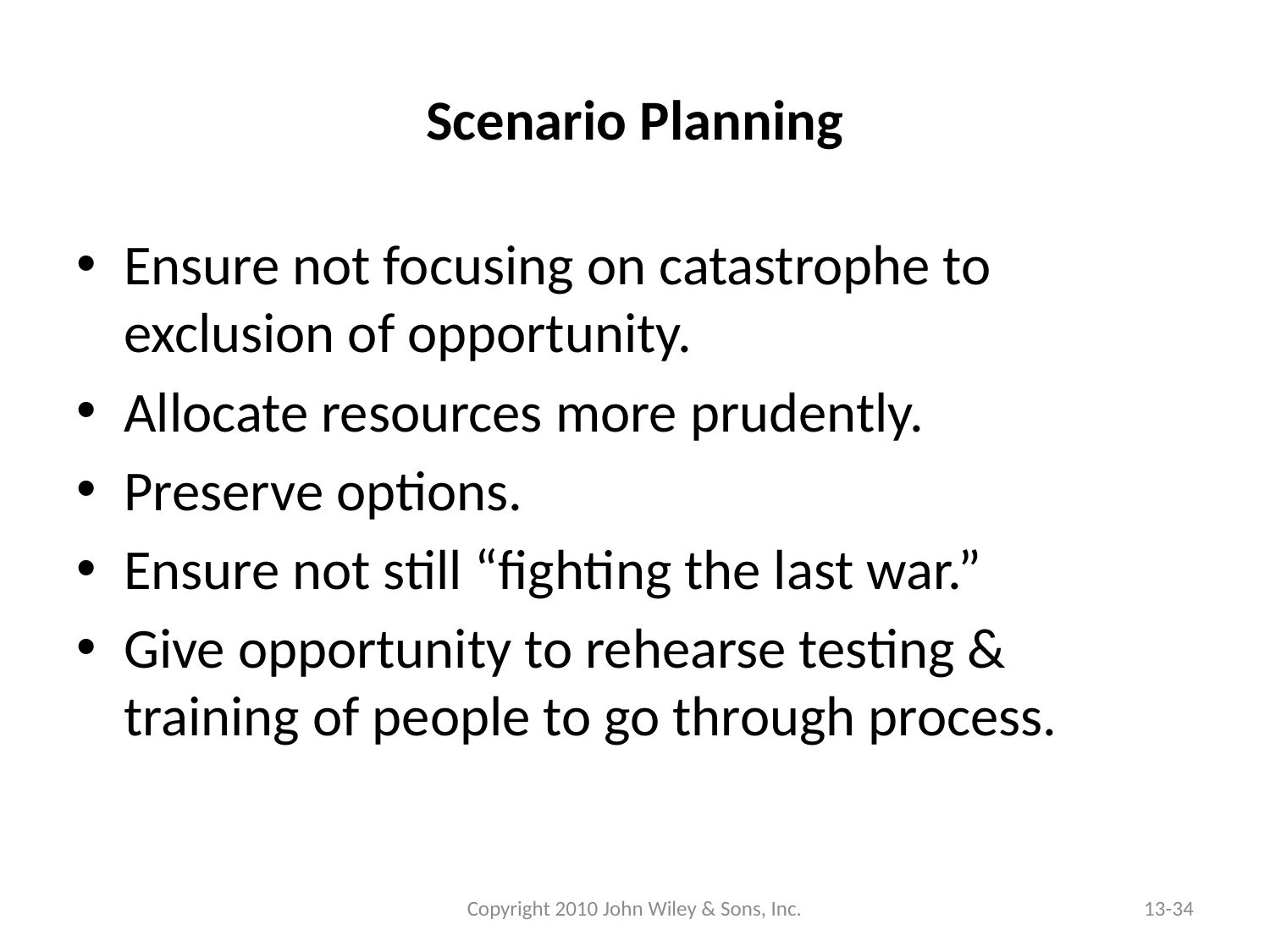

# Scenario Planning
Ensure not focusing on catastrophe to exclusion of opportunity.
Allocate resources more prudently.
Preserve options.
Ensure not still “fighting the last war.”
Give opportunity to rehearse testing & training of people to go through process.
Copyright 2010 John Wiley & Sons, Inc.
13-34